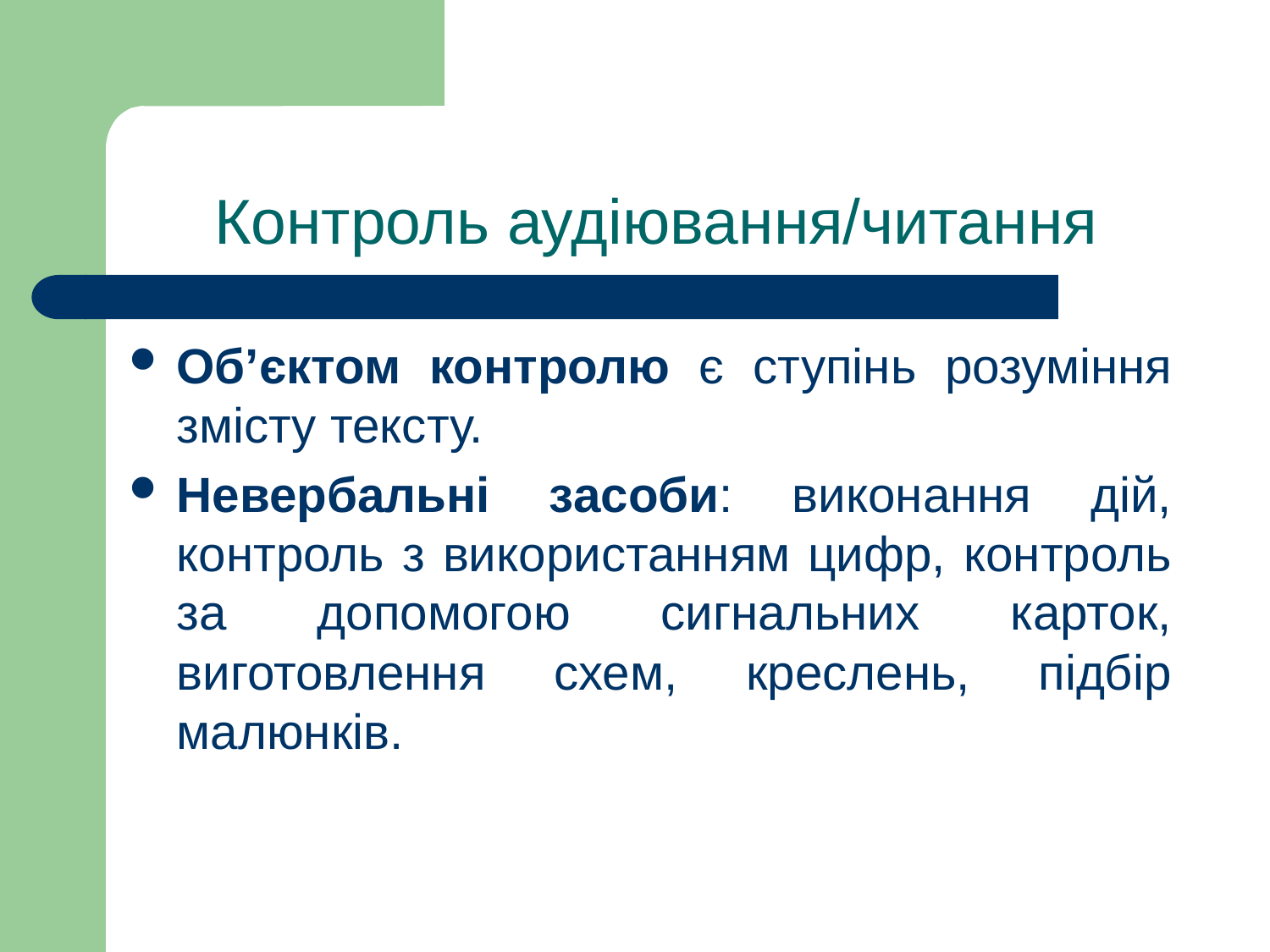

# Контроль аудіювання/читання
Об’єктом контролю є ступінь розуміння змісту тексту.
Невербальні засоби: виконання дій, контроль з використанням цифр, контроль за допомогою сигнальних карток, виготовлення схем, креслень, підбір малюнків.